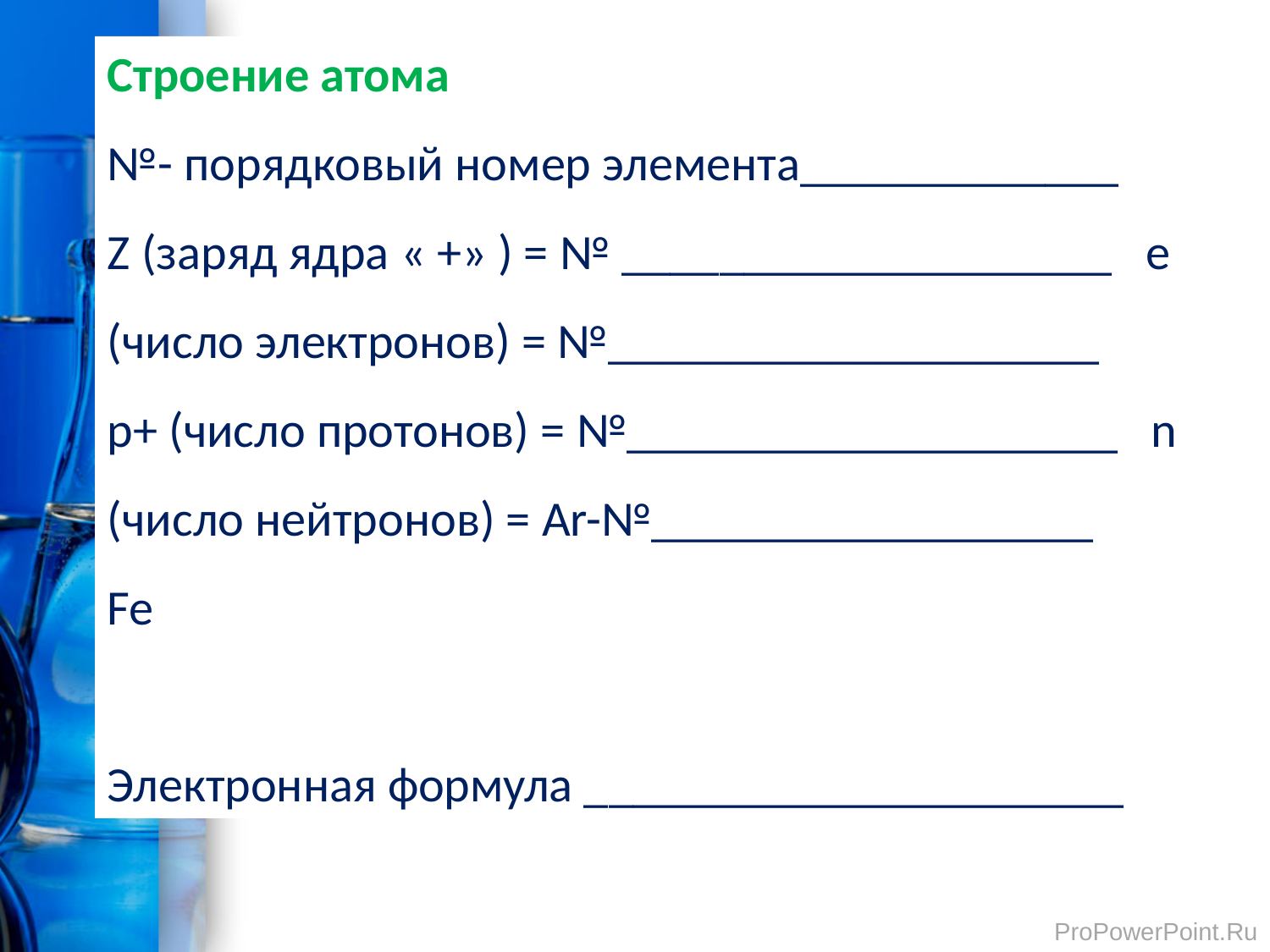

Строение атома
№- порядковый номер элемента_____________
Z (заряд ядра « +» ) = № ____________________   е (число электронов) = №____________________
p+ (число протонов) = №____________________   n (число нейтронов) = Аr-№__________________
Fe

Электронная формула ______________________